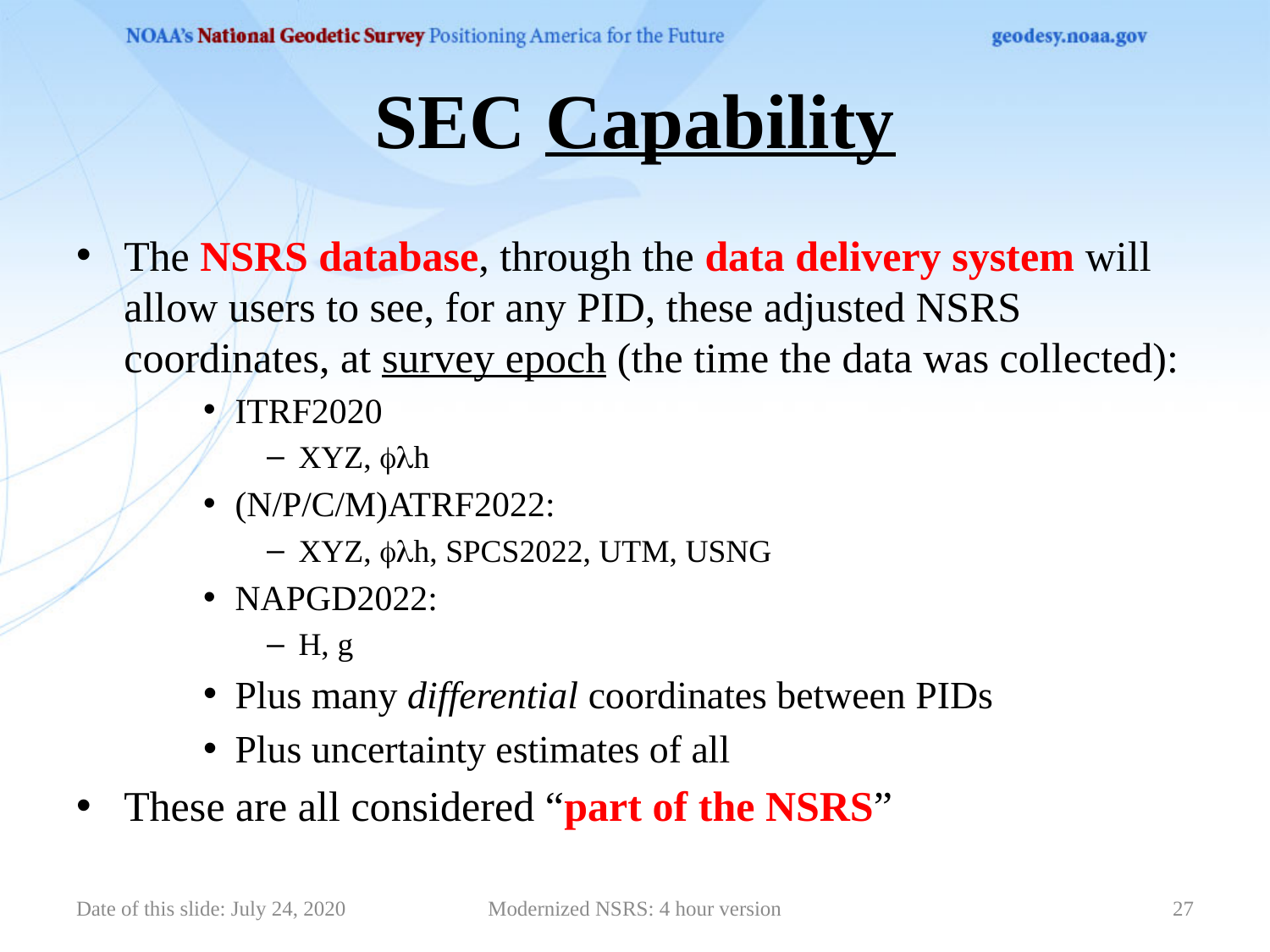

# SEC Capability
The NSRS database, through the data delivery system will allow users to see, for any PID, these adjusted NSRS coordinates, at survey epoch (the time the data was collected):
ITRF2020
XYZ, φλh
(N/P/C/M)ATRF2022:
XYZ, φλh, SPCS2022, UTM, USNG
NAPGD2022:
H, g
Plus many differential coordinates between PIDs
Plus uncertainty estimates of all
These are all considered “part of the NSRS”
Date of this slide: July 24, 2020
Modernized NSRS: 4 hour version
27